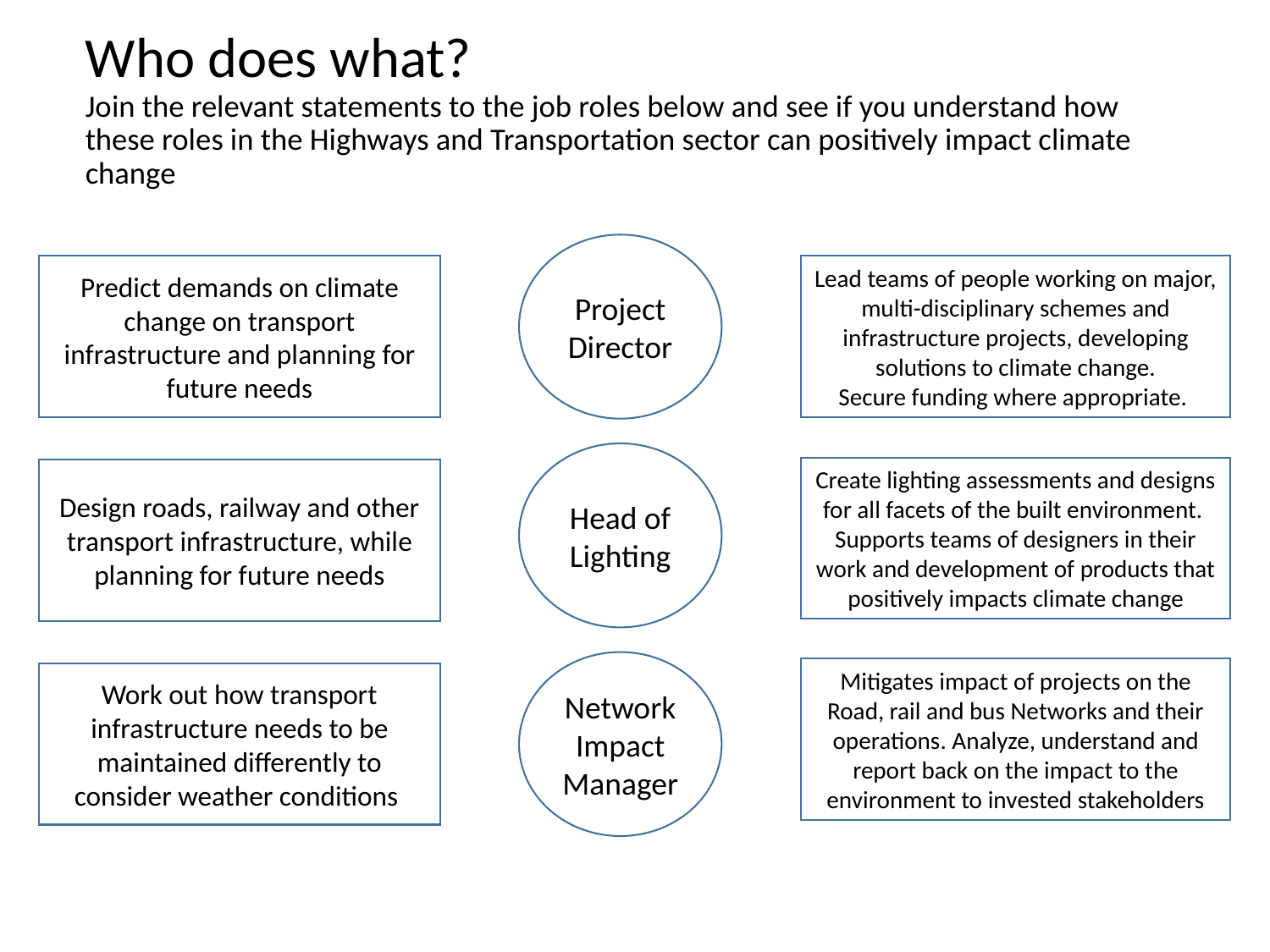

# Who does what?
Join the relevant statements to the job roles below and see if you understand how these roles in the Highways and Transportation sector can positively impact climate change
Project Director
Predict demands on climate change on transport infrastructure and planning for future needs
Lead teams of people working on major, multi-disciplinary schemes and infrastructure projects, developing solutions to climate change.
Secure funding where appropriate.
Head of Lighting
Create lighting assessments and designs for all facets of the built environment.
Supports teams of designers in their work and development of products that positively impacts climate change
Design roads, railway and other transport infrastructure, while planning for future needs
Network Impact Manager
Mitigates impact of projects on the Road, rail and bus Networks and their operations. Analyze, understand and report back on the impact to the environment to invested stakeholders
Work out how transport infrastructure needs to be maintained differently to consider weather conditions